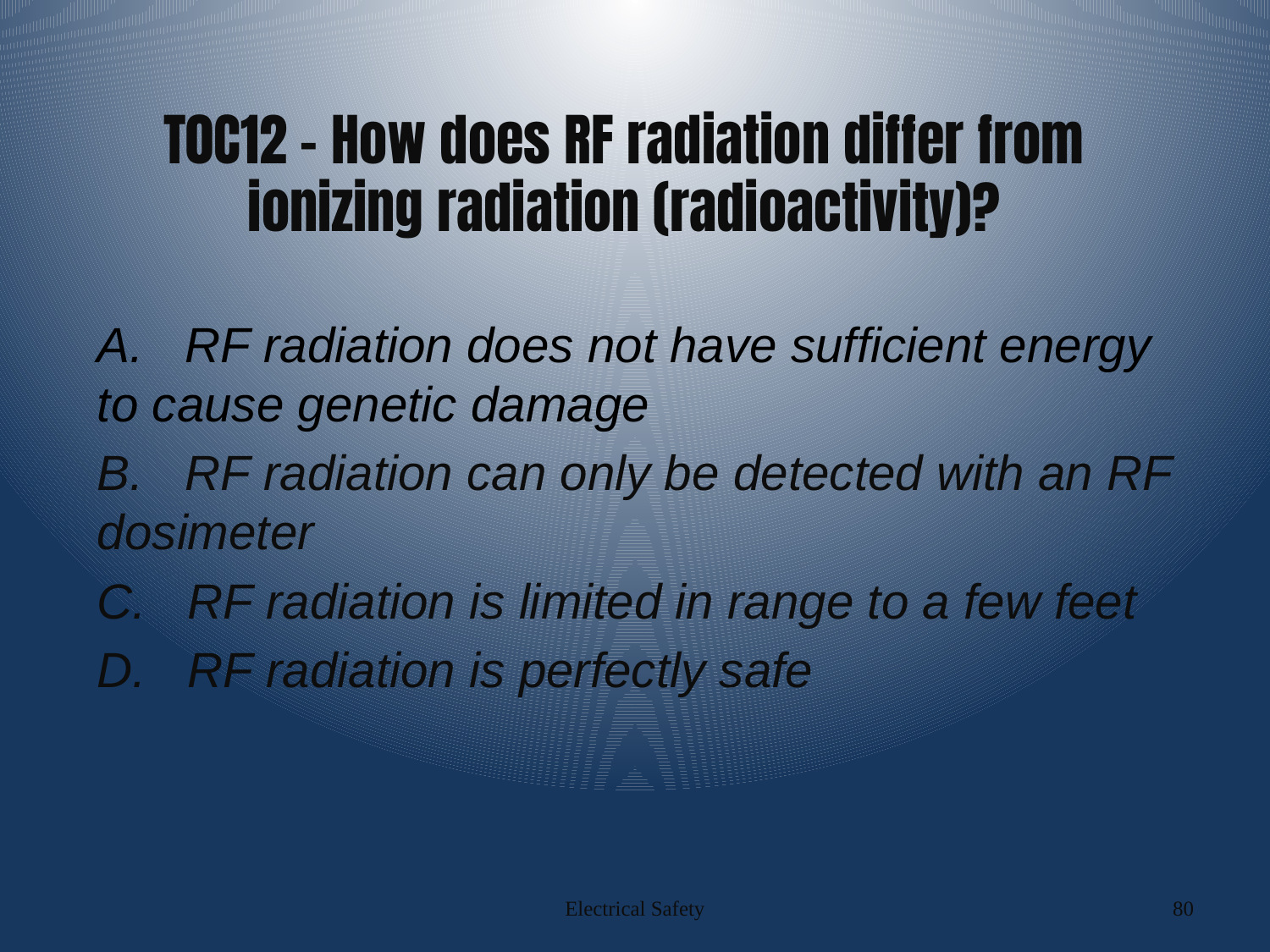

# T0C12 - How does RF radiation differ from ionizing radiation (radioactivity)?
A.   RF radiation does not have sufficient energy to cause genetic damage
B.   RF radiation can only be detected with an RF dosimeter
C.   RF radiation is limited in range to a few feet
D.   RF radiation is perfectly safe
Electrical Safety
80